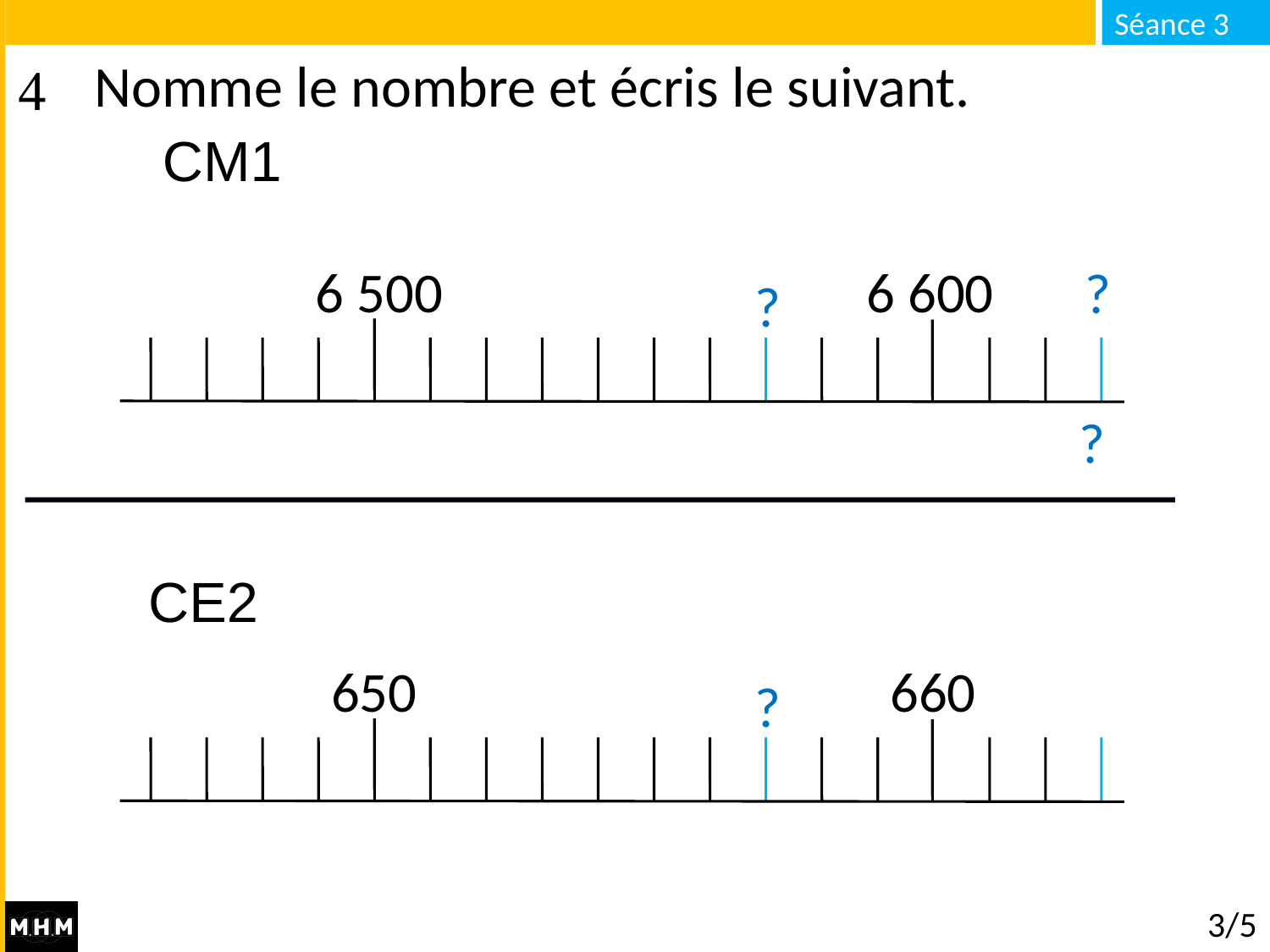

# Nomme le nombre et écris le suivant.
CM1
6 500
6 600
?
?
?

CE2
650
660
?
3/5